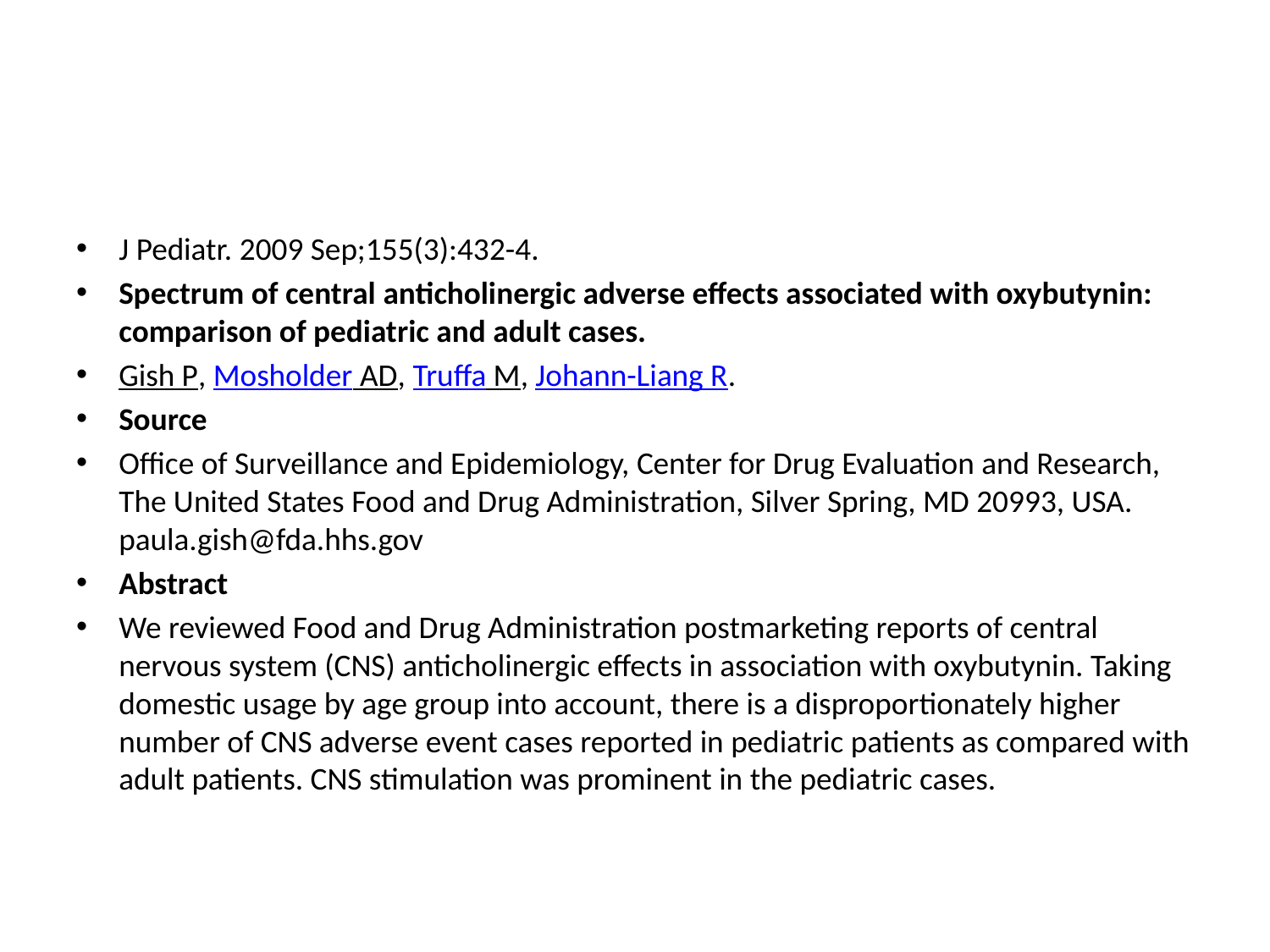

#
J Pediatr. 2009 Sep;155(3):432-4.
Spectrum of central anticholinergic adverse effects associated with oxybutynin: comparison of pediatric and adult cases.
Gish P, Mosholder AD, Truffa M, Johann-Liang R.
Source
Office of Surveillance and Epidemiology, Center for Drug Evaluation and Research, The United States Food and Drug Administration, Silver Spring, MD 20993, USA. paula.gish@fda.hhs.gov
Abstract
We reviewed Food and Drug Administration postmarketing reports of central nervous system (CNS) anticholinergic effects in association with oxybutynin. Taking domestic usage by age group into account, there is a disproportionately higher number of CNS adverse event cases reported in pediatric patients as compared with adult patients. CNS stimulation was prominent in the pediatric cases.